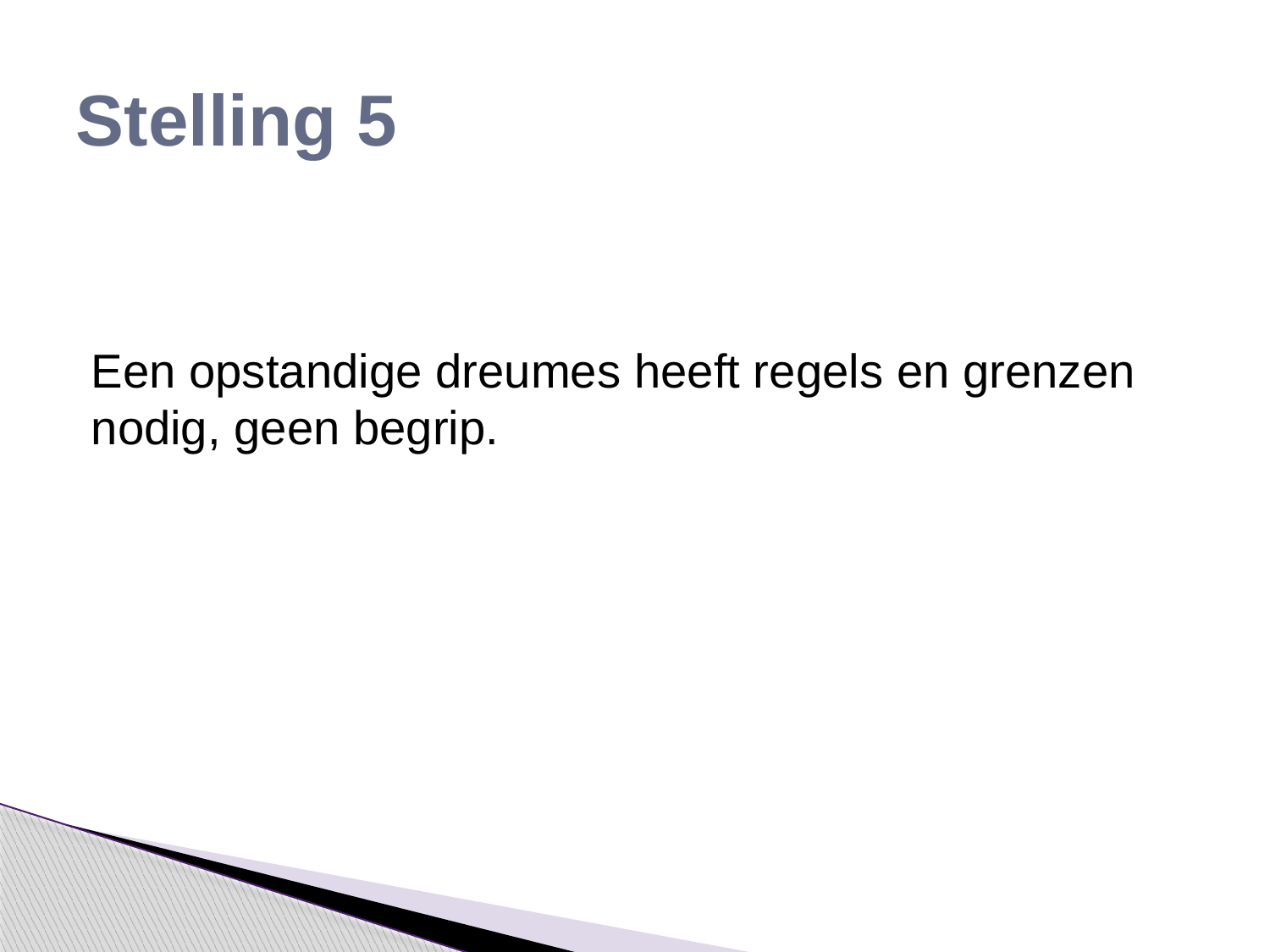

# Stelling 5

Een opstandige dreumes heeft regels en grenzen nodig, geen begrip.